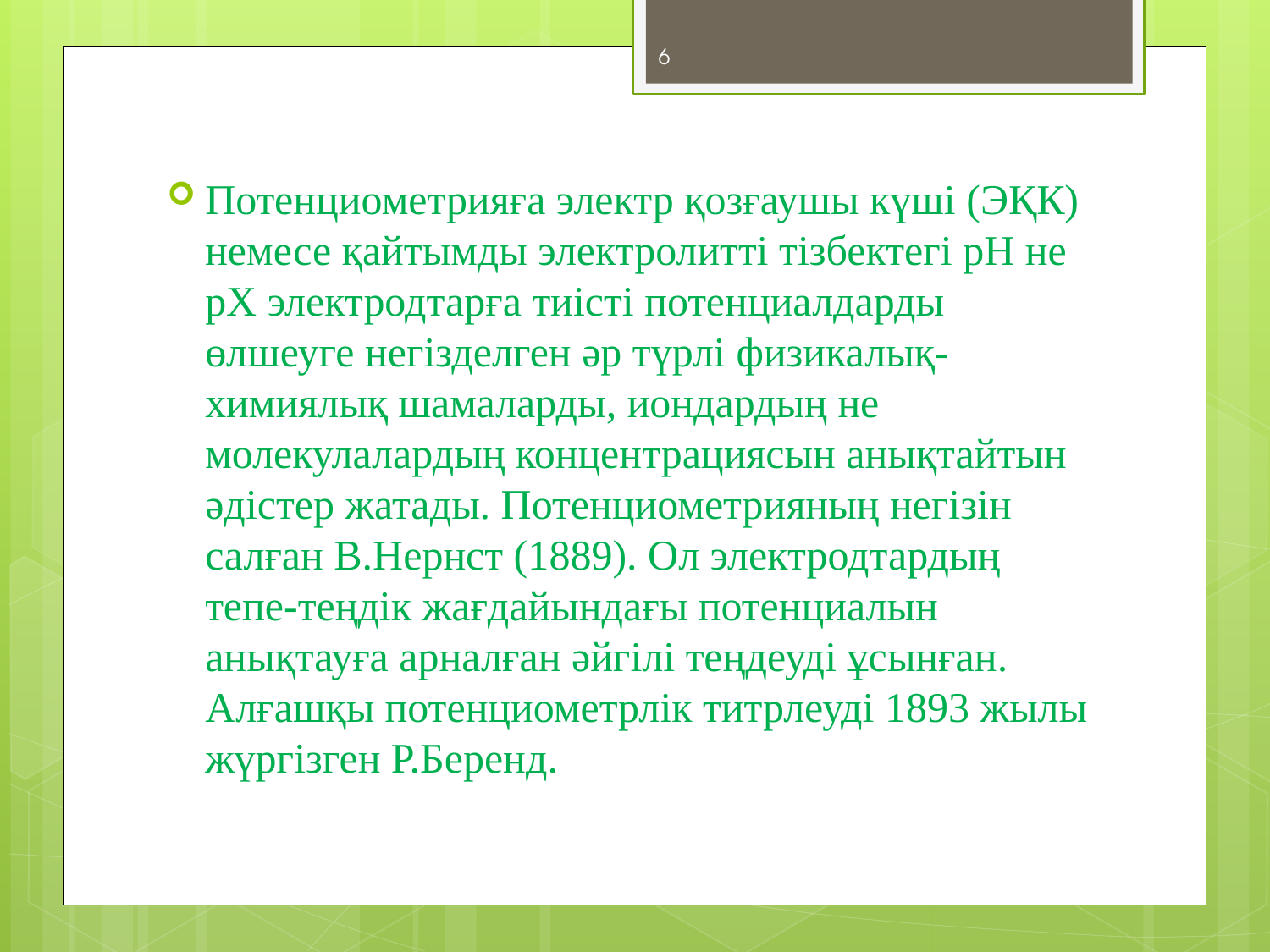

6
Потенциометрияға электр қозғаушы күші (ЭҚК) немесе қайтымды электролитті тізбектегі рН не рХ электродтарға тиісті потенциалдарды өлшеуге негізделген әр түрлі физикалық-химиялық шамаларды, иондардың не молекулалардың концентрациясын анықтайтын әдістер жатады. Потенциометрияның негізін салған В.Нернст (1889). Ол электродтардың тепе-теңдік жағдайындағы потенциалын анықтауға арналған әйгілі теңдеуді ұсынған. Алғашқы потенциометрлік титрлеуді 1893 жылы жүргізген Р.Беренд.